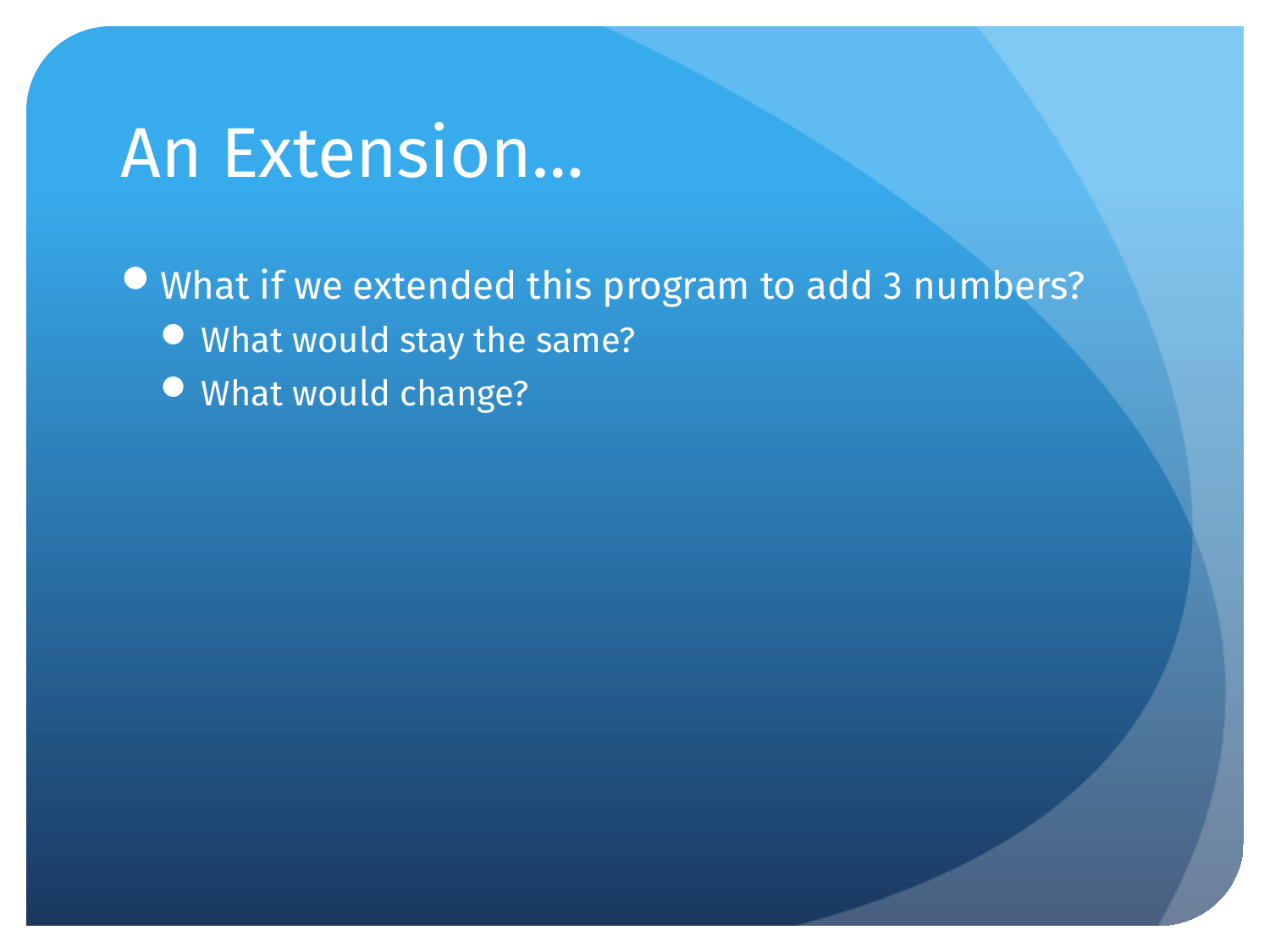

# An Extension…
What if we extended this program to add 3 numbers?
What would stay the same?
What would change?